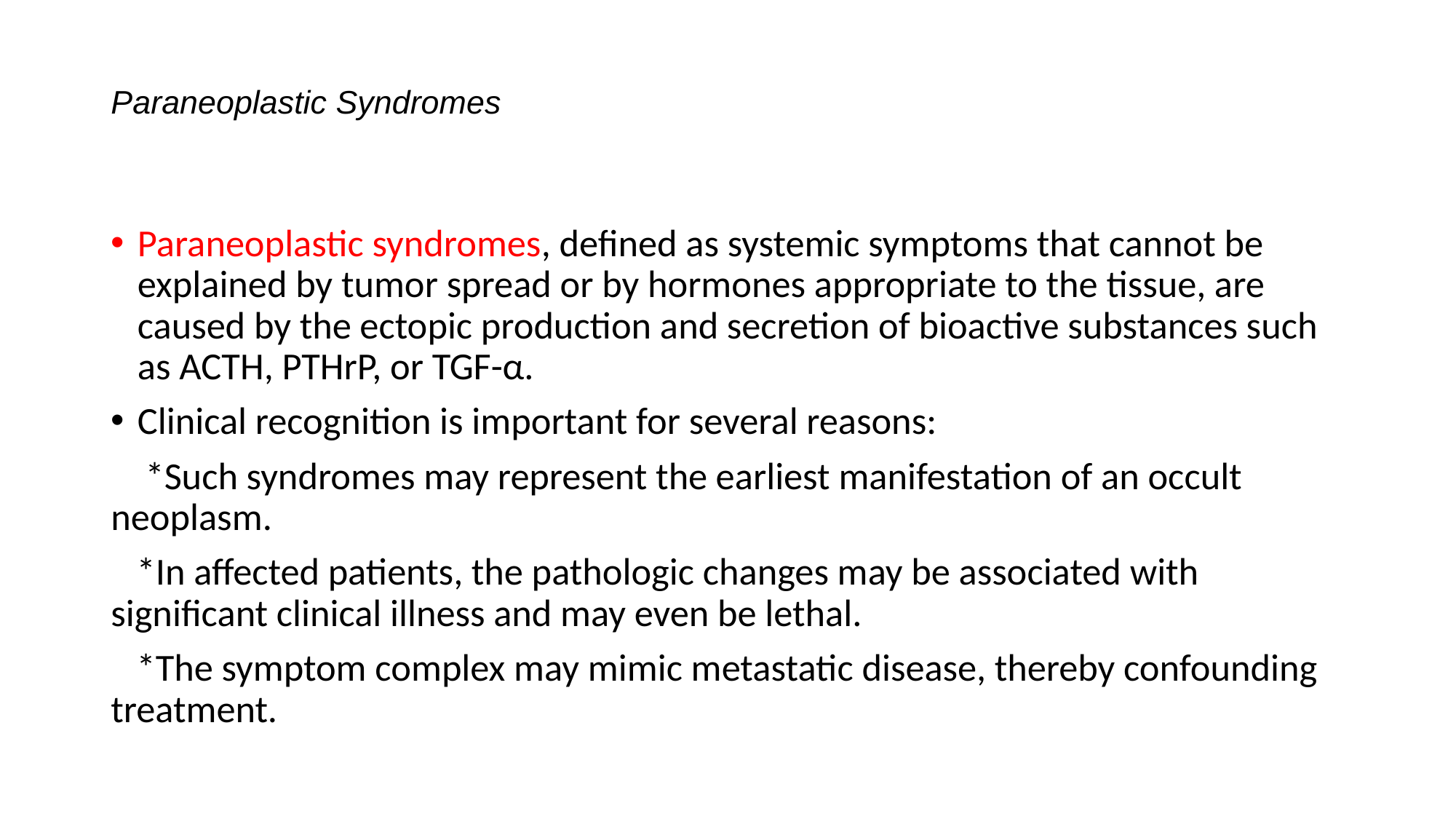

# Paraneoplastic Syndromes
Paraneoplastic syndromes, defined as systemic symptoms that cannot be explained by tumor spread or by hormones appropriate to the tissue, are caused by the ectopic production and secretion of bioactive substances such as ACTH, PTHrP, or TGF-α.
Clinical recognition is important for several reasons:
    *Such syndromes may represent the earliest manifestation of an occult neoplasm.
   *In affected patients, the pathologic changes may be associated with significant clinical illness and may even be lethal.
   *The symptom complex may mimic metastatic disease, thereby confounding treatment.